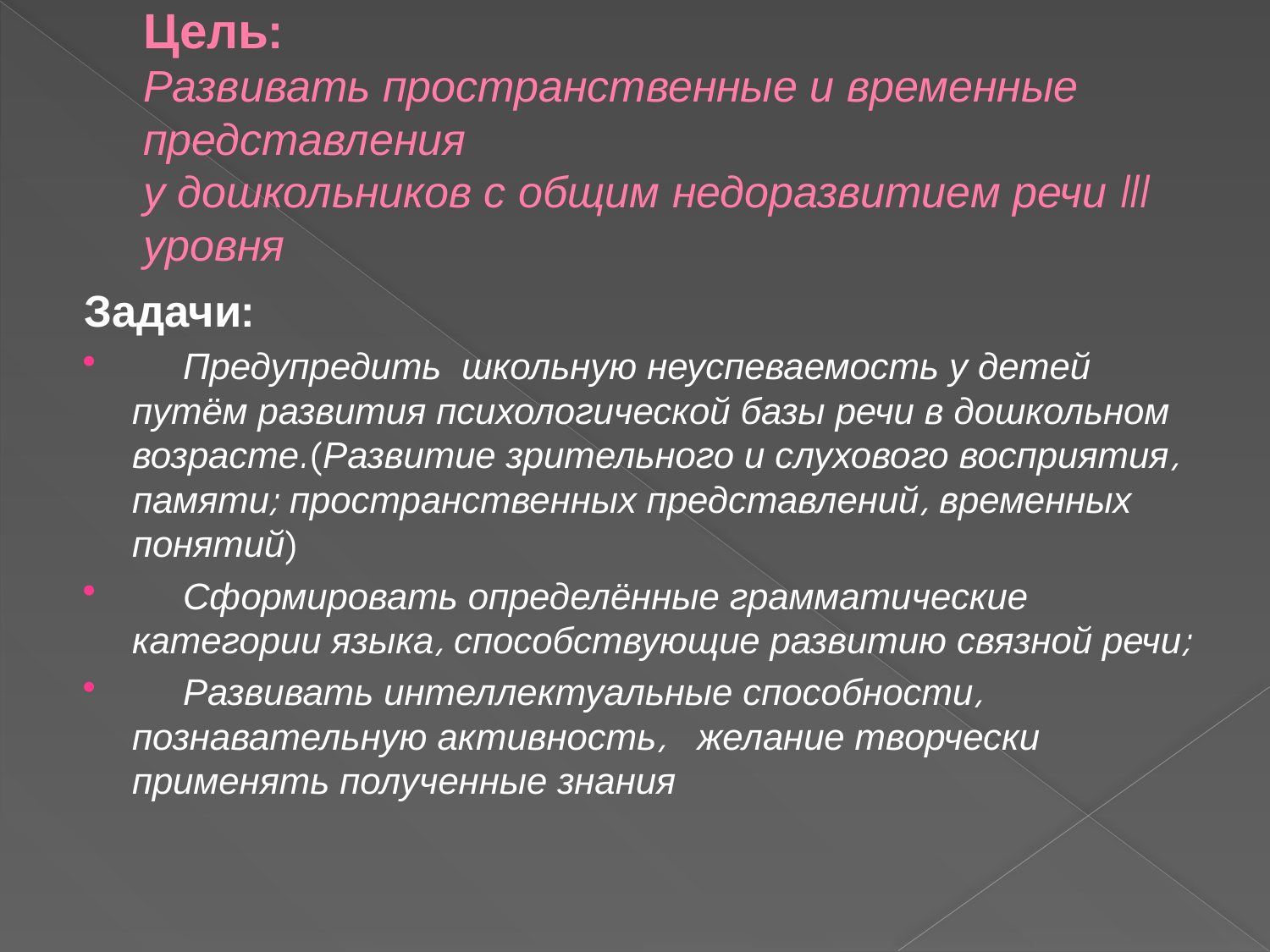

# Цель: Развивать пространственные и временные представления у дошкольников с общим недоразвитием речи III уровня
Задачи:
     Предупредить  школьную неуспеваемость у детей  путём развития психологической базы речи в дошкольном возрасте.(Развитие зрительного и слухового восприятия, памяти; пространственных представлений, временных понятий)
     Сформировать определённые грамматические категории языка, способствующие развитию связной речи;
     Развивать интеллектуальные способности, познавательную активность,   желание творчески применять полученные знания